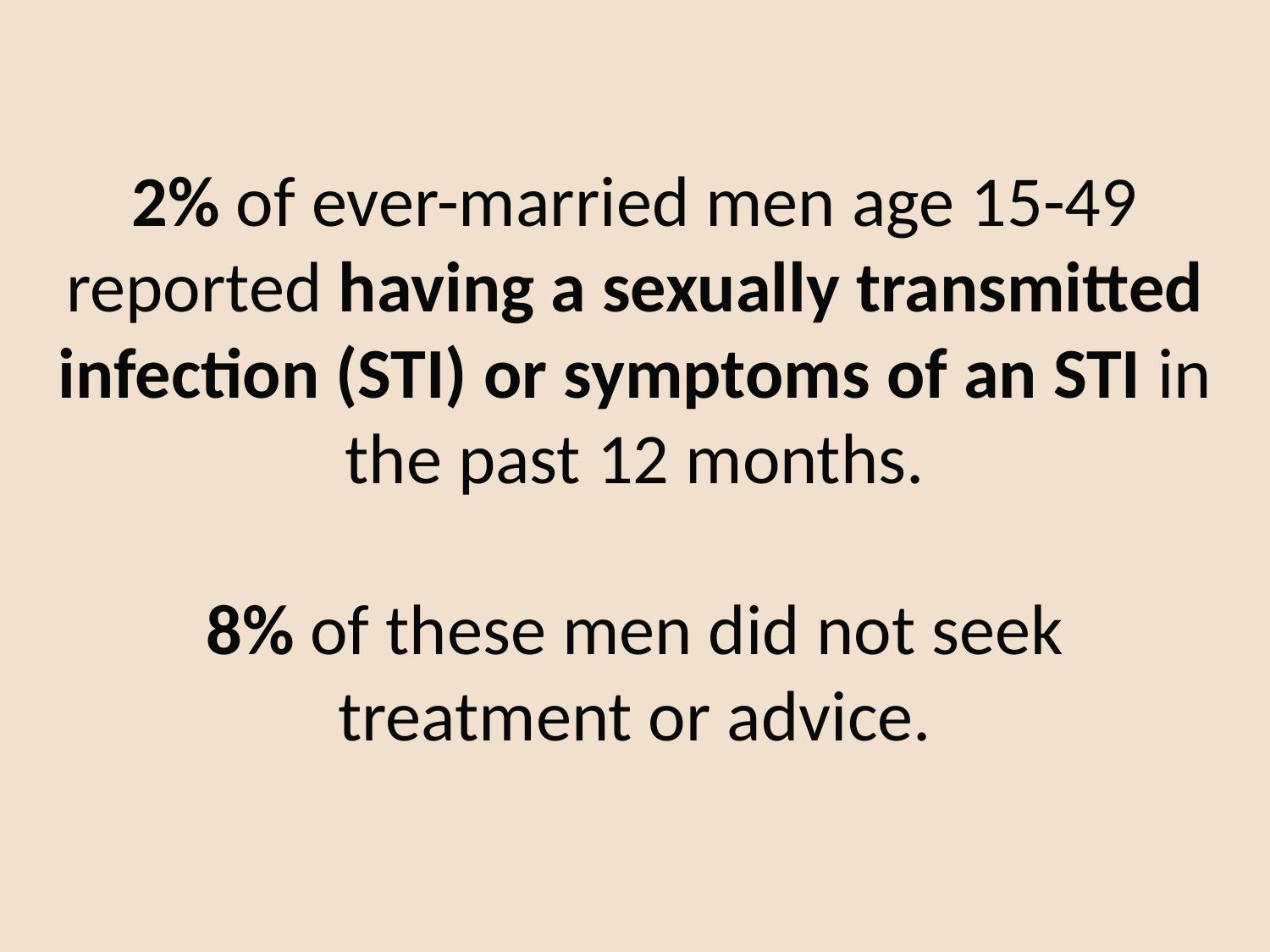

# 2% of ever-married men age 15-49 reported having a sexually transmitted infection (STI) or symptoms of an STI in the past 12 months. 8% of these men did not seek treatment or advice.